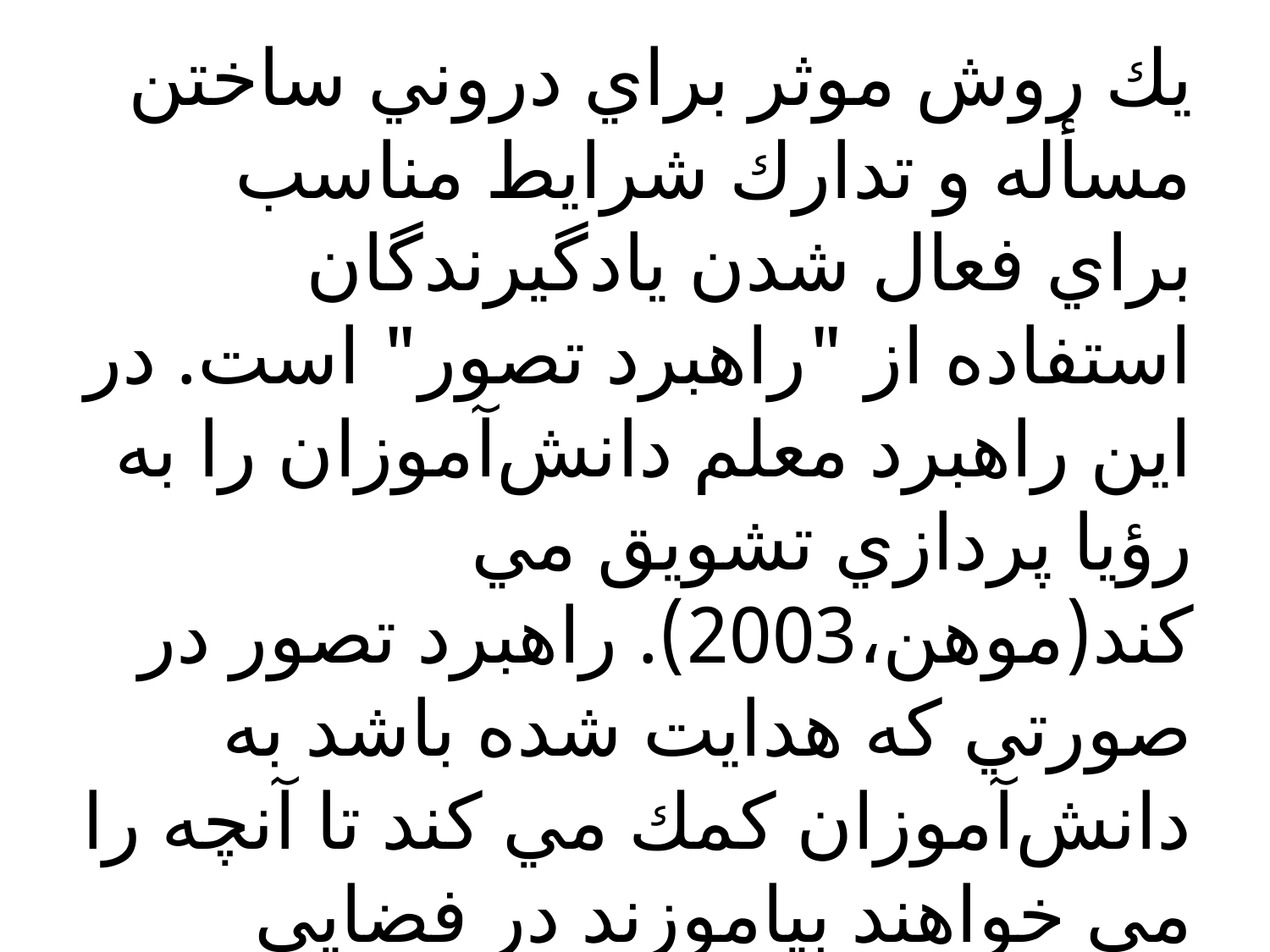

يك روش موثر براي دروني ساختن مسأله و تدارك شرايط مناسب براي فعال شدن يادگيرندگان استفاده از "راهبرد تصور" است. در اين راهبرد معلم دانش‌آموزان را به رؤیا پردازي تشويق مي كند(موهن،2003). راهبرد تصور در صورتي كه هدايت شده باشد به دانش‌آموزان كمك مي كند تا آنچه را مي خواهند بياموزند در فضايي مجازي ببينند.